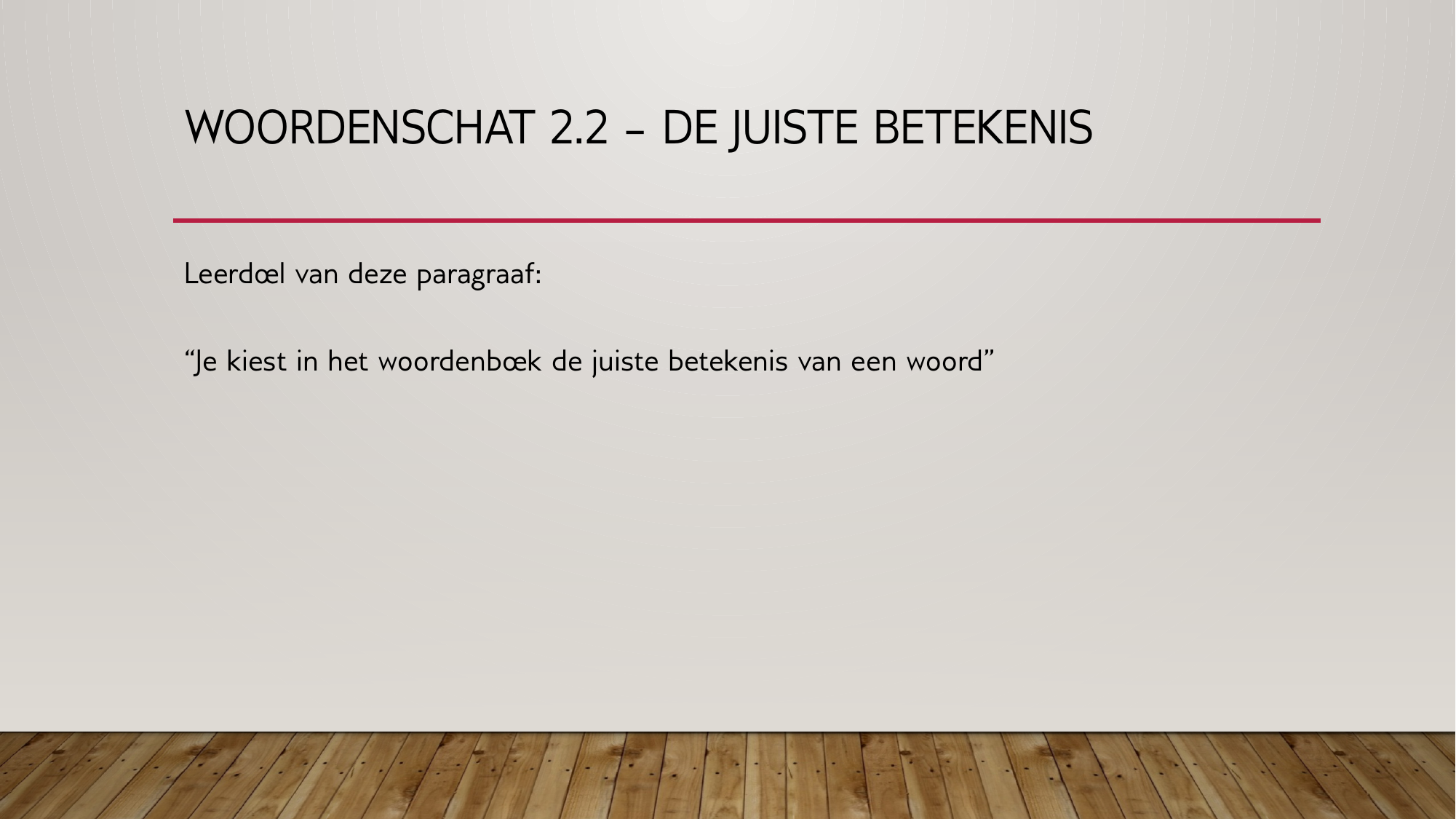

# Woordenschat 2.2 – de juiste betekenis
Leerdoel van deze paragraaf:
“Je kiest in het woordenboek de juiste betekenis van een woord”